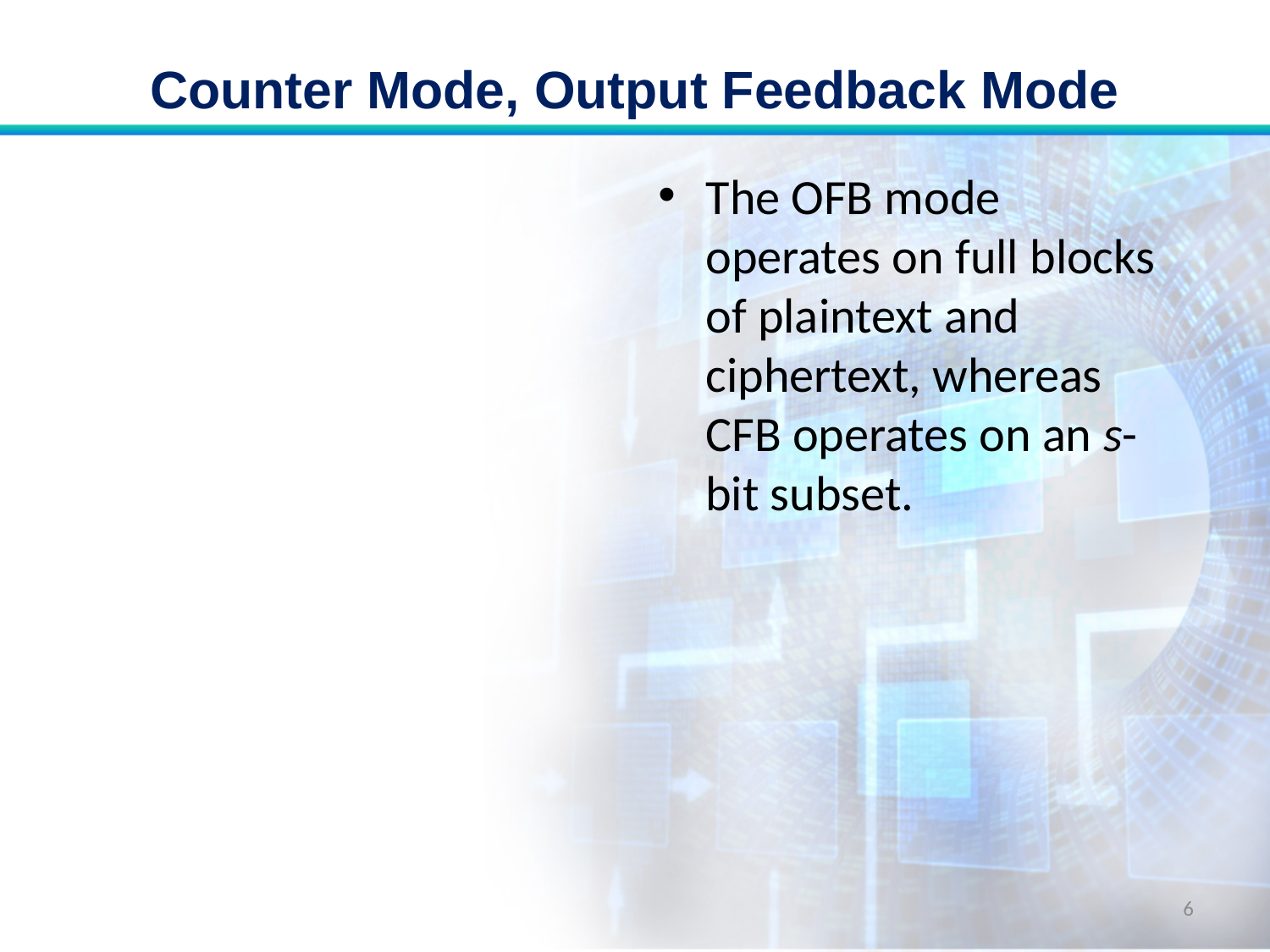

# Counter Mode, Output Feedback Mode
The OFB mode operates on full blocks of plaintext and ciphertext, whereas CFB operates on an s-bit subset.

6